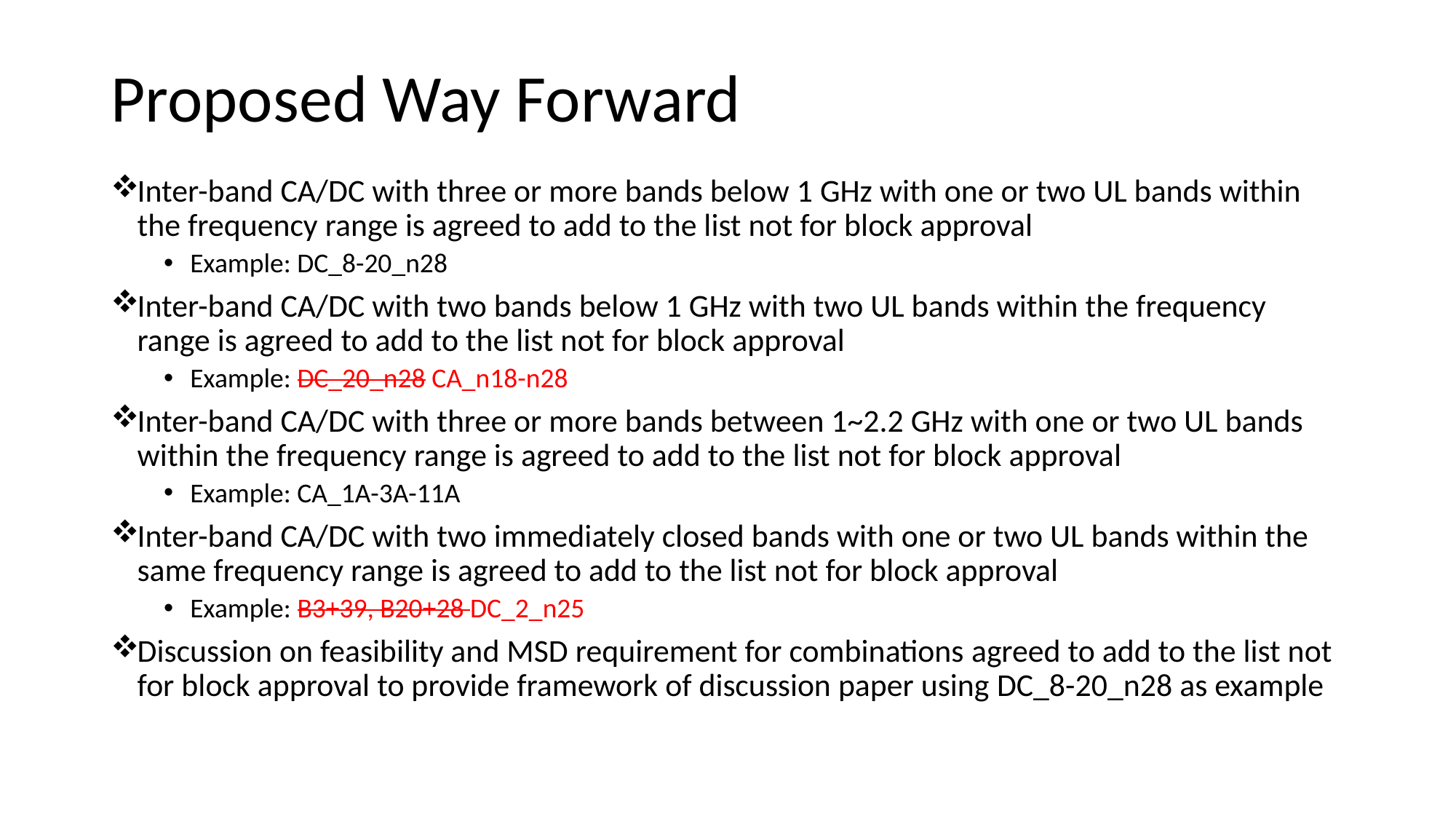

# Proposed Way Forward
Inter-band CA/DC with three or more bands below 1 GHz with one or two UL bands within the frequency range is agreed to add to the list not for block approval
Example: DC_8-20_n28
Inter-band CA/DC with two bands below 1 GHz with two UL bands within the frequency range is agreed to add to the list not for block approval
Example: DC_20_n28 CA_n18-n28
Inter-band CA/DC with three or more bands between 1~2.2 GHz with one or two UL bands within the frequency range is agreed to add to the list not for block approval
Example: CA_1A-3A-11A
Inter-band CA/DC with two immediately closed bands with one or two UL bands within the same frequency range is agreed to add to the list not for block approval
Example: B3+39, B20+28 DC_2_n25
Discussion on feasibility and MSD requirement for combinations agreed to add to the list not for block approval to provide framework of discussion paper using DC_8-20_n28 as example